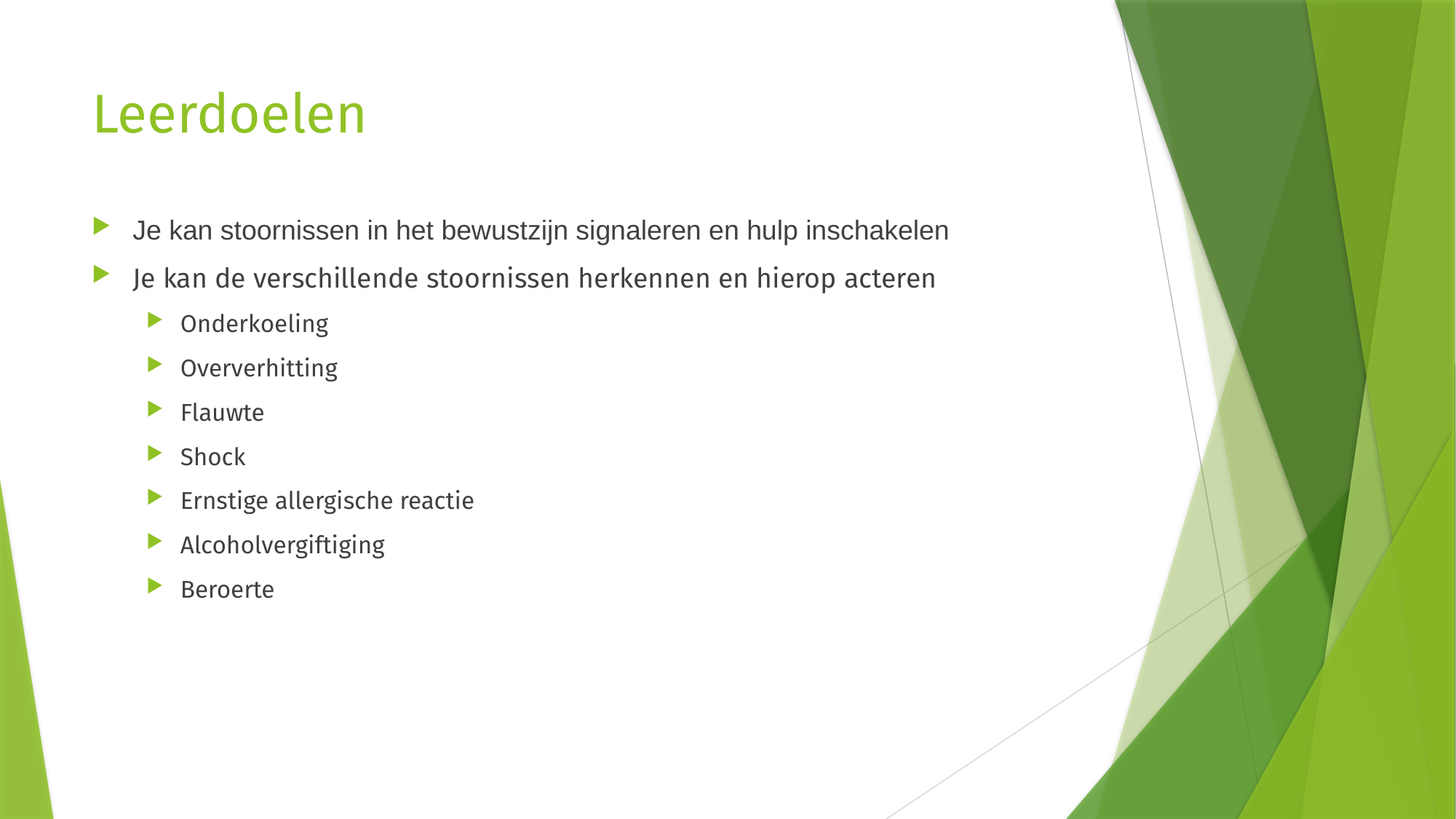

# Leerdoelen
Je kan stoornissen in het bewustzijn signaleren en hulp inschakelen
Je kan de verschillende stoornissen herkennen en hierop acteren
Onderkoeling
Oververhitting
Flauwte
Shock
Ernstige allergische reactie
Alcoholvergiftiging
Beroerte